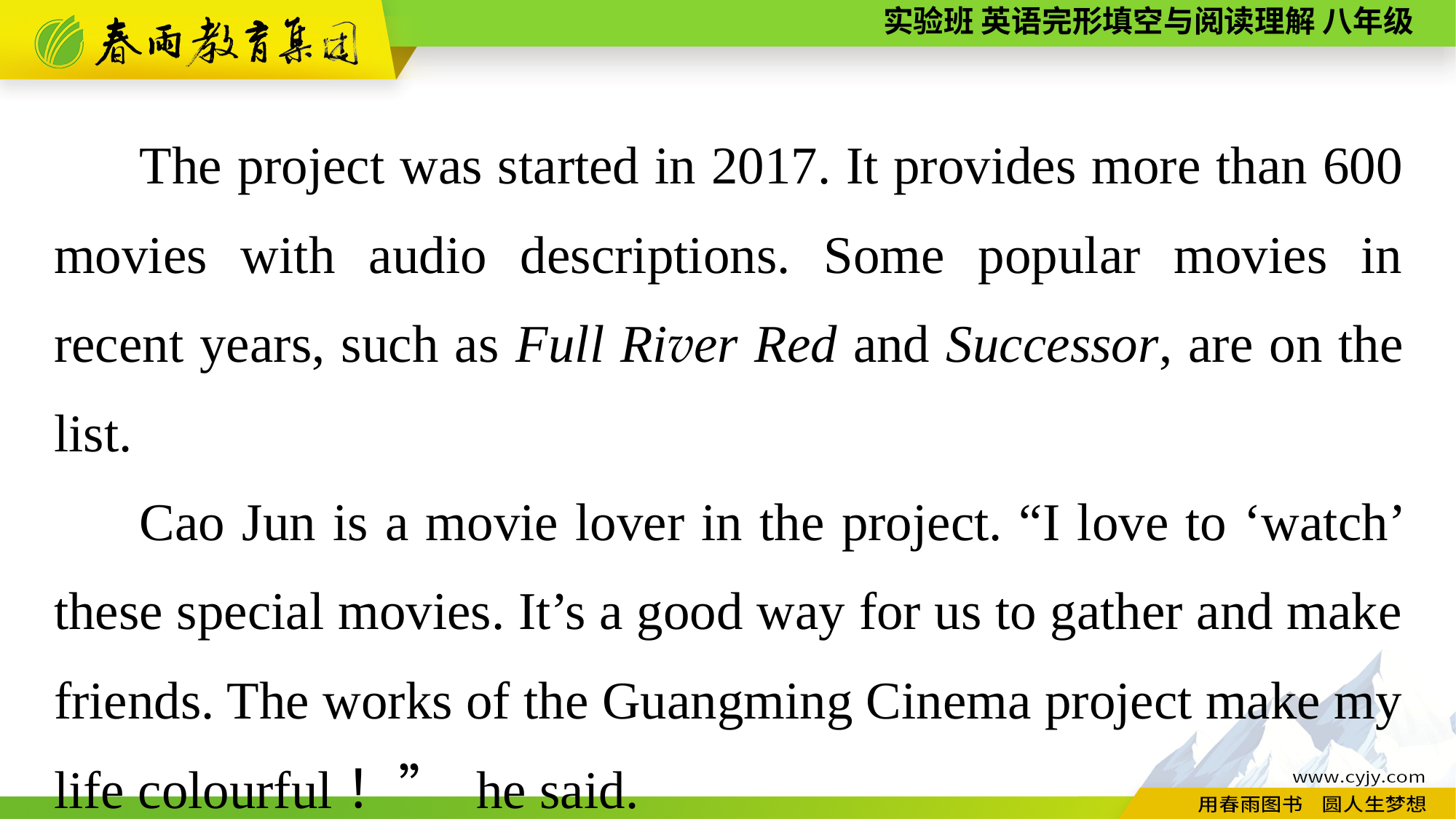

The project was started in 2017. It provides more than 600 movies with audio descriptions. Some popular movies in recent years, such as Full River Red and Successor, are on the list.
Cao Jun is a movie lover in the project. “I love to ‘watch’ these special movies. It’s a good way for us to gather and make friends. The works of the Guangming Cinema project make my life colourful！” he said.